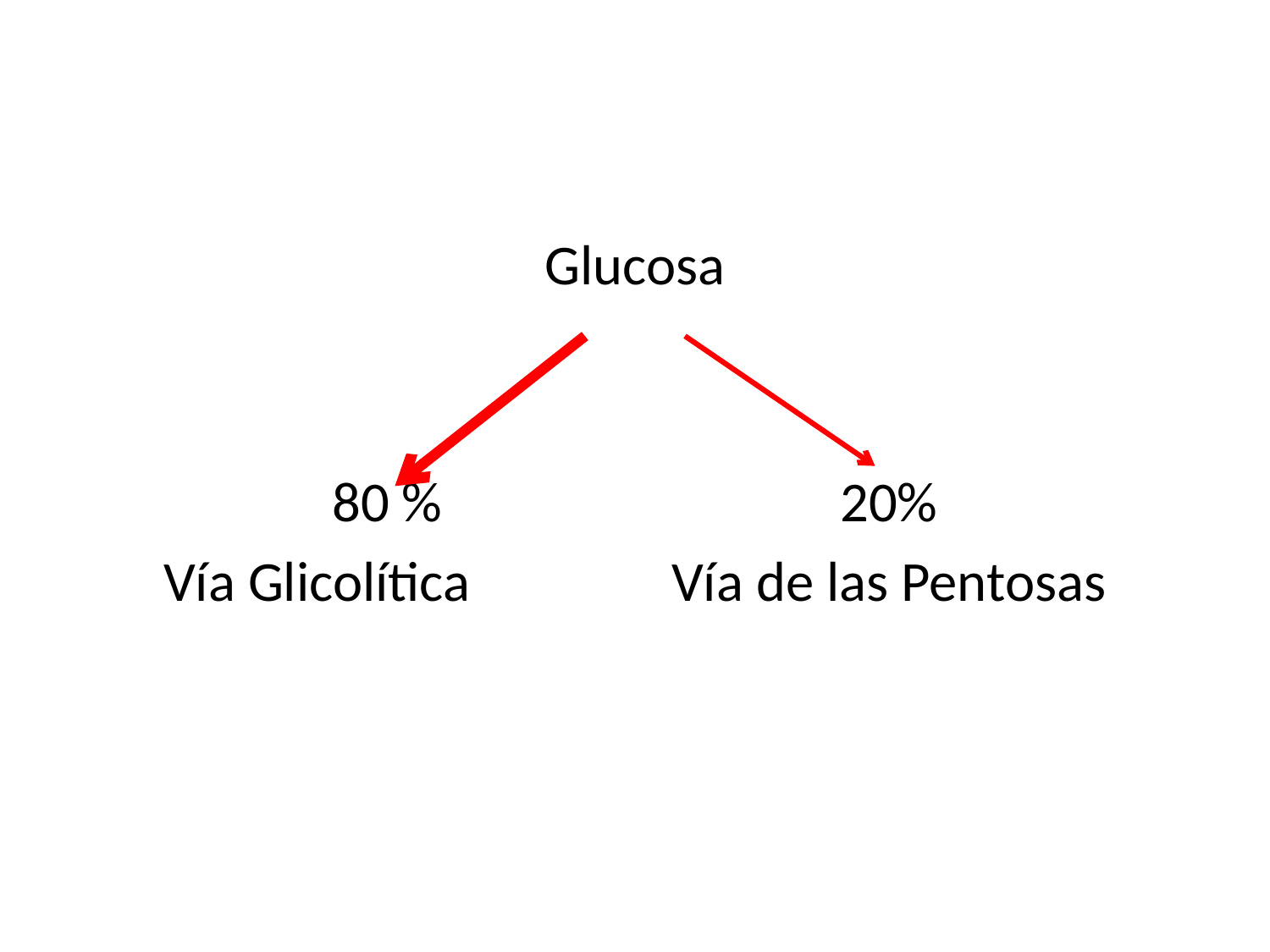

#
Glucosa

80 %				20%
Vía Glicolítica		Vía de las Pentosas